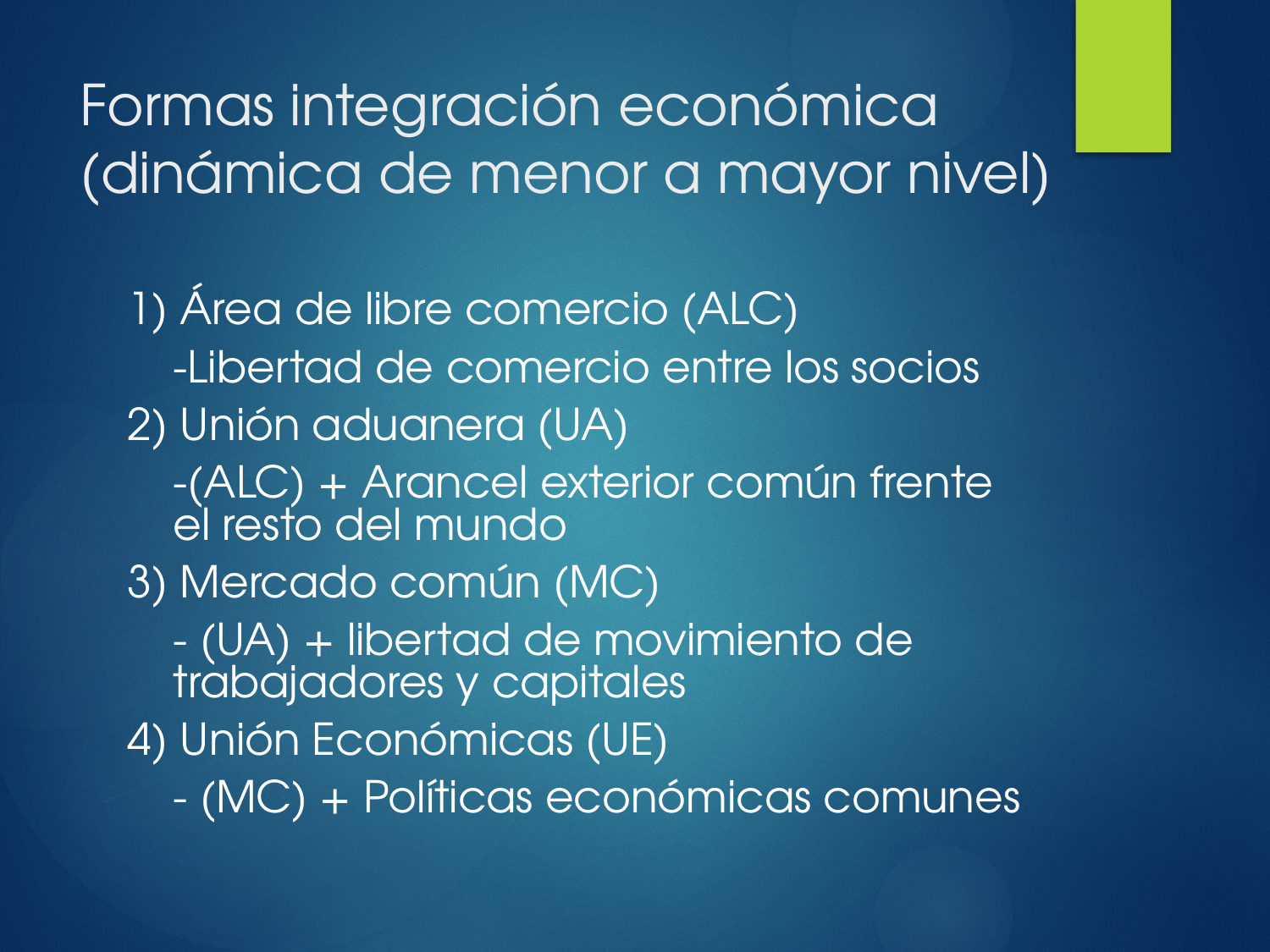

# Formas integración económica (dinámica de menor a mayor nivel)
1) Área de libre comercio (ALC)
	-Libertad de comercio entre los socios
2) Unión aduanera (UA)
	-(ALC) + Arancel exterior común frente el resto del mundo
3) Mercado común (MC)
	- (UA) + libertad de movimiento de trabajadores y capitales
4) Unión Económicas (UE)
	- (MC) + Políticas económicas comunes